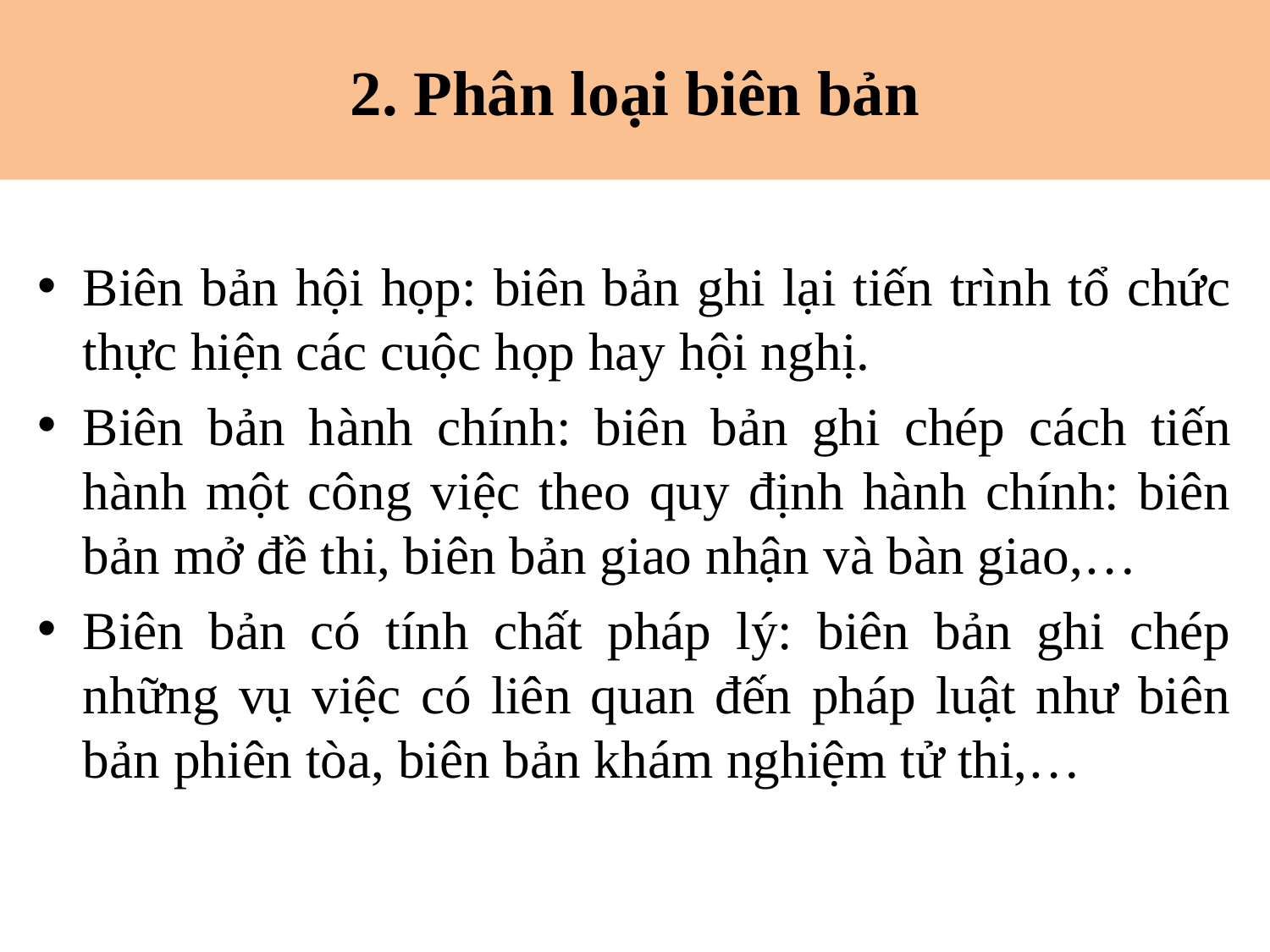

2. Phân loại biên bản
# 2. Phân loại biên bản
Biên bản hội họp: biên bản ghi lại tiến trình tổ chức thực hiện các cuộc họp hay hội nghị.
Biên bản hành chính: biên bản ghi chép cách tiến hành một công việc theo quy định hành chính: biên bản mở đề thi, biên bản giao nhận và bàn giao,…
Biên bản có tính chất pháp lý: biên bản ghi chép những vụ việc có liên quan đến pháp luật như biên bản phiên tòa, biên bản khám nghiệm tử thi,…